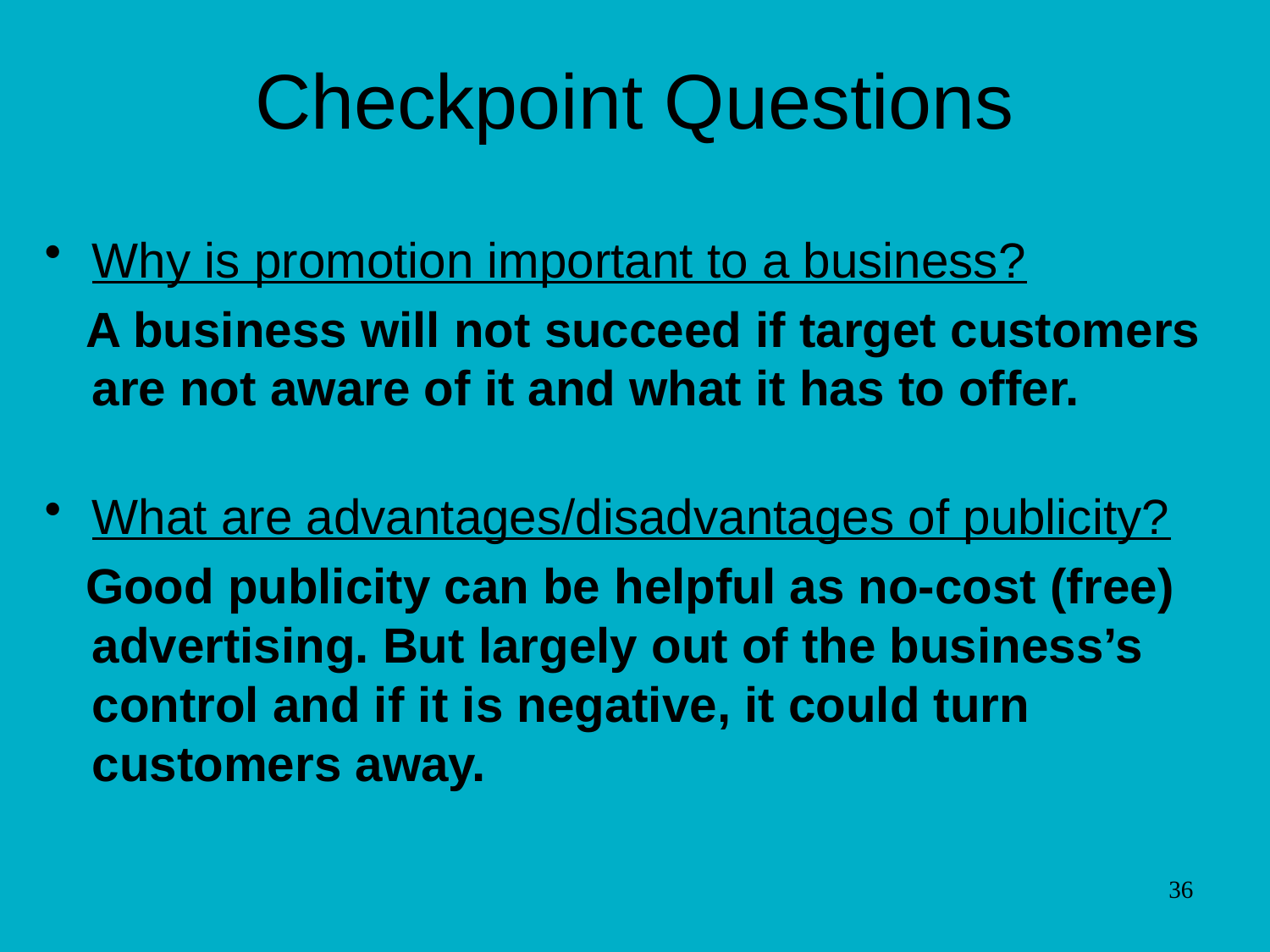

# Checkpoint Questions
Why is promotion important to a business?
   A business will not succeed if target customers are not aware of it and what it has to offer.
What are advantages/disadvantages of publicity?
   Good publicity can be helpful as no-cost (free) advertising. But largely out of the business’s control and if it is negative, it could turn customers away.
36